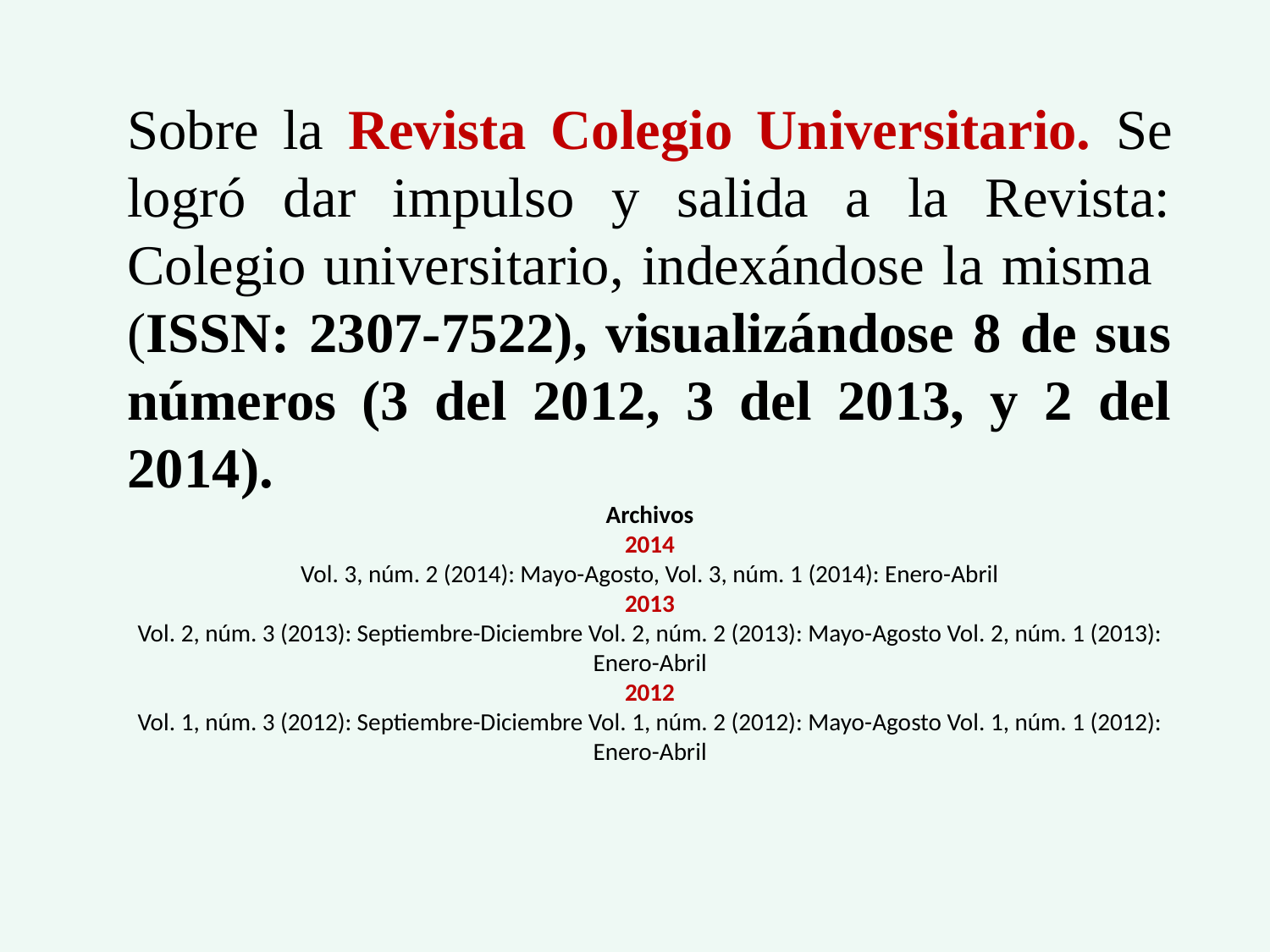

Sobre la Revista Colegio Universitario. Se logró dar impulso y salida a la Revista: Colegio universitario, indexándose la misma  (ISSN: 2307-7522), visualizándose 8 de sus números (3 del 2012, 3 del 2013, y 2 del 2014).
Archivos
2014
Vol. 3, núm. 2 (2014): Mayo-Agosto, Vol. 3, núm. 1 (2014): Enero-Abril
2013
Vol. 2, núm. 3 (2013): Septiembre-Diciembre Vol. 2, núm. 2 (2013): Mayo-Agosto Vol. 2, núm. 1 (2013): Enero-Abril
2012
Vol. 1, núm. 3 (2012): Septiembre-Diciembre Vol. 1, núm. 2 (2012): Mayo-Agosto Vol. 1, núm. 1 (2012): Enero-Abril